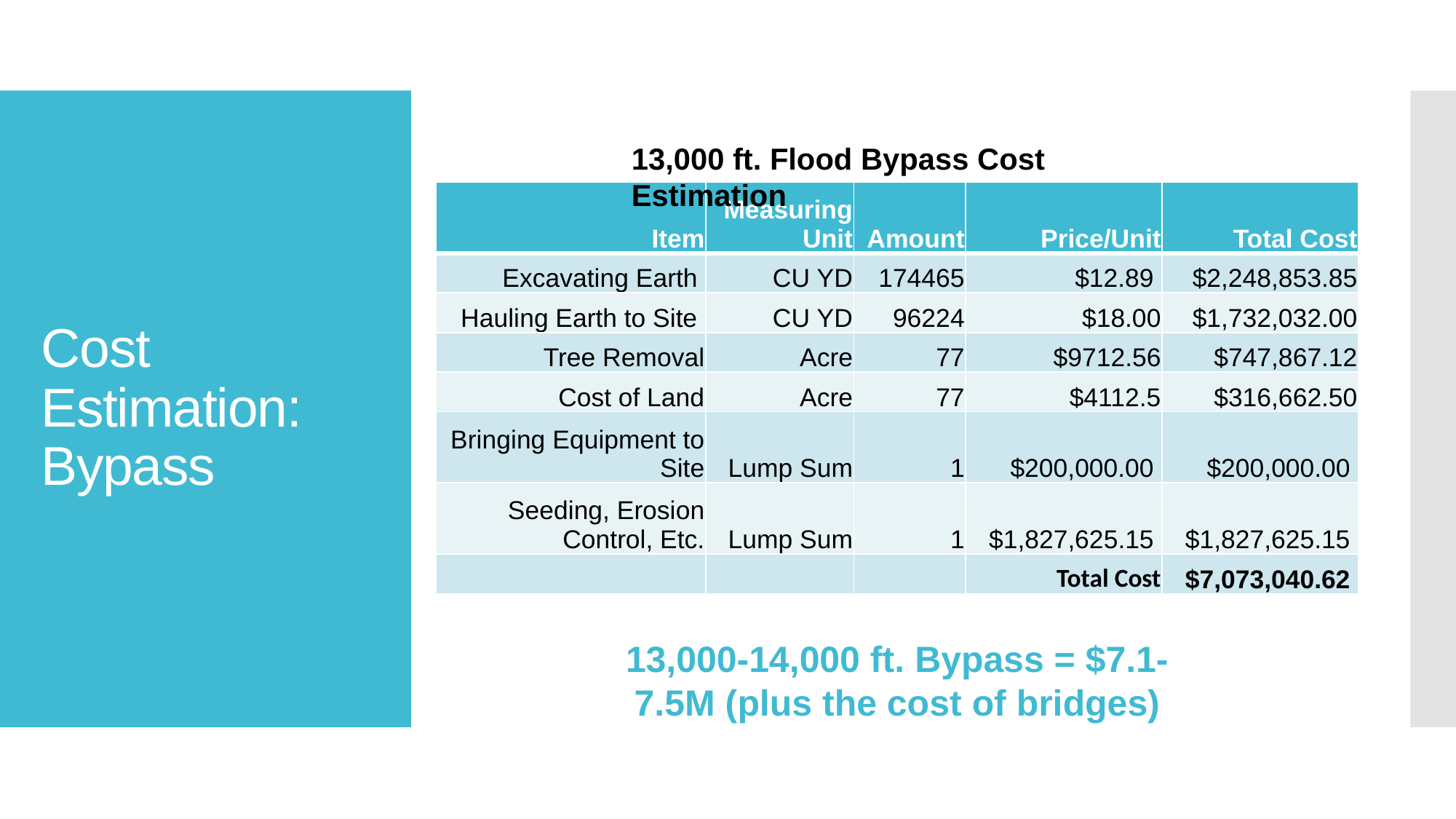

# Cost Estimation: Bypass
13,000 ft. Flood Bypass Cost Estimation
| Item | Measuring Unit | Amount | Price/Unit | Total Cost |
| --- | --- | --- | --- | --- |
| Excavating Earth | CU YD | 174465 | $12.89 | $2,248,853.85 |
| Hauling Earth to Site | CU YD | 96224 | $18.00 | $1,732,032.00 |
| Tree Removal | Acre | 77 | $9712.56 | $747,867.12 |
| Cost of Land | Acre | 77 | $4112.5 | $316,662.50 |
| Bringing Equipment to Site | Lump Sum | 1 | $200,000.00 | $200,000.00 |
| Seeding, Erosion Control, Etc. | Lump Sum | 1 | $1,827,625.15 | $1,827,625.15 |
|  |  |  | Total Cost | $7,073,040.62 |
13,000-14,000 ft. Bypass = $7.1-7.5M (plus the cost of bridges)